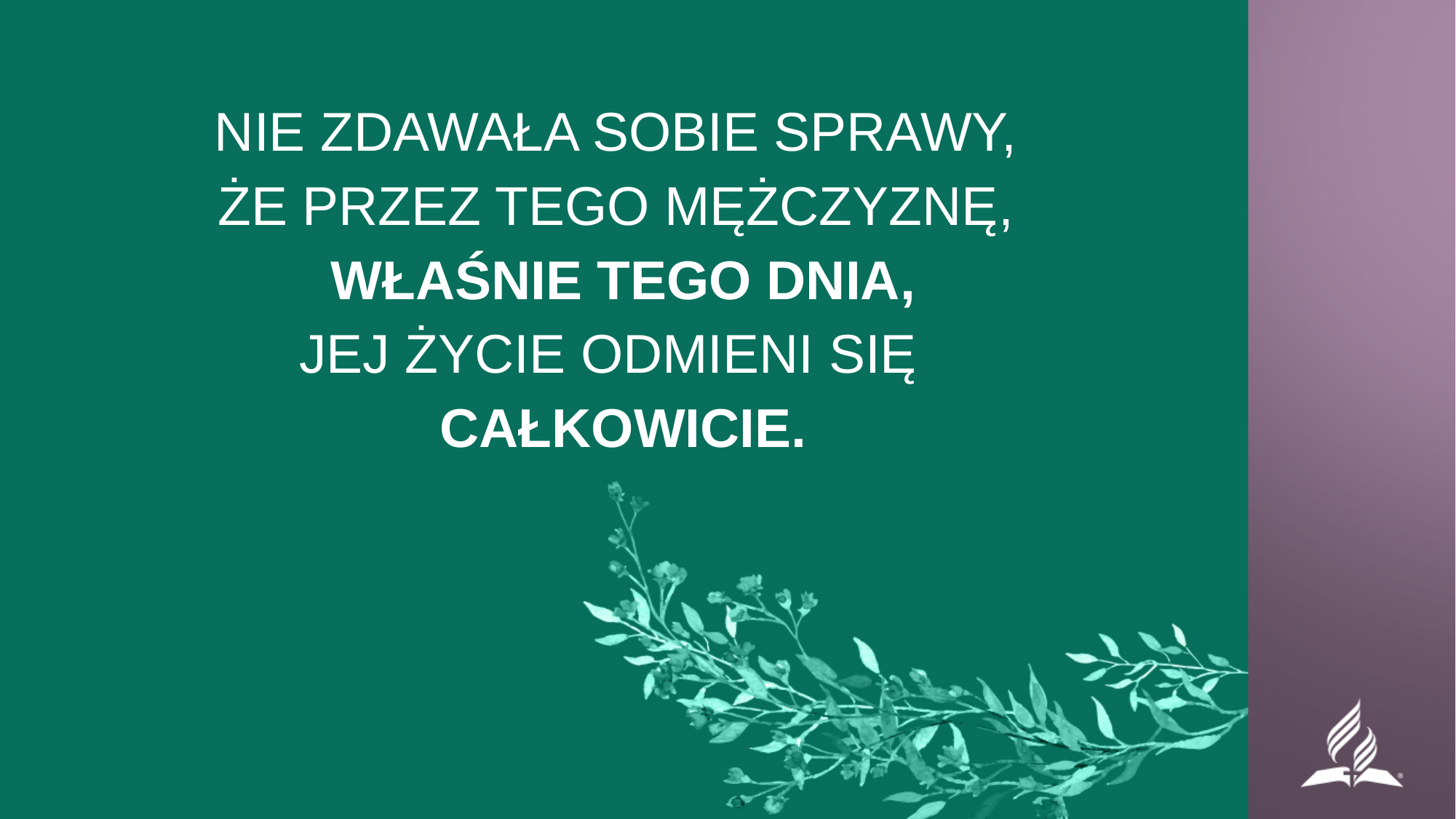

NIE ZDAWAŁA SOBIE SPRAWY,
ŻE PRZEZ TEGO MĘŻCZYZNĘ,
WŁAŚNIE TEGO DNIA,
JEJ ŻYCIE ODMIENI SIĘ
CAŁKOWICIE.